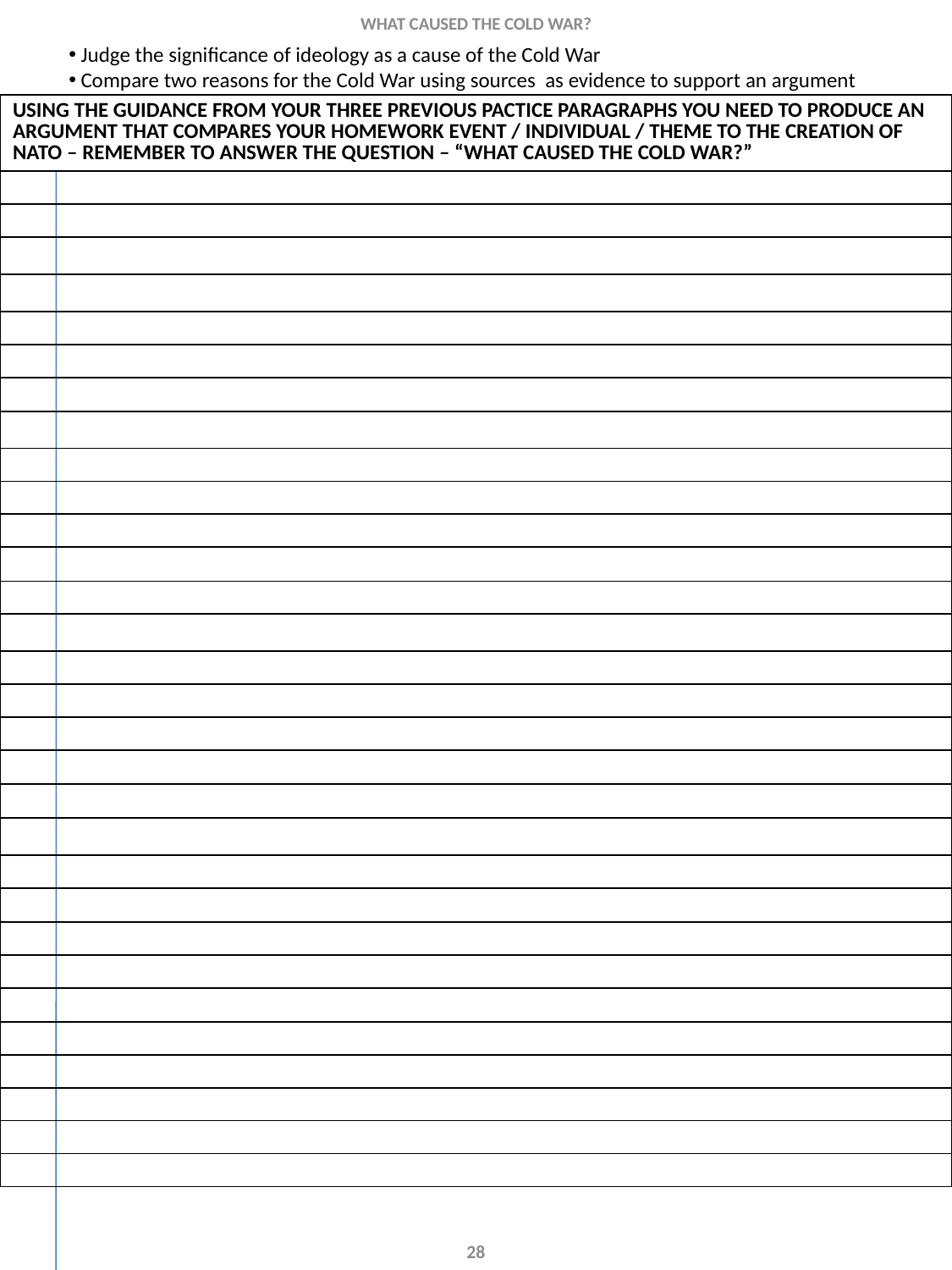

WHAT CAUSED THE COLD WAR?
 Judge the significance of ideology as a cause of the Cold War
 Compare two reasons for the Cold War using sources  as evidence to support an argument
| USING THE GUIDANCE FROM YOUR THREE PREVIOUS PACTICE PARAGRAPHS YOU NEED TO PRODUCE AN ARGUMENT THAT COMPARES YOUR HOMEWORK EVENT / INDIVIDUAL / THEME TO THE CREATION OF NATO – REMEMBER TO ANSWER THE QUESTION – “WHAT CAUSED THE COLD WAR?” |
| --- |
|  |
|  |
|  |
|  |
|  |
|  |
|  |
|  |
|  |
|  |
|  |
|  |
|  |
|  |
|  |
|  |
|  |
|  |
|  |
|  |
|  |
|  |
|  |
|  |
|  |
|  |
|  |
|  |
|  |
|  |
28